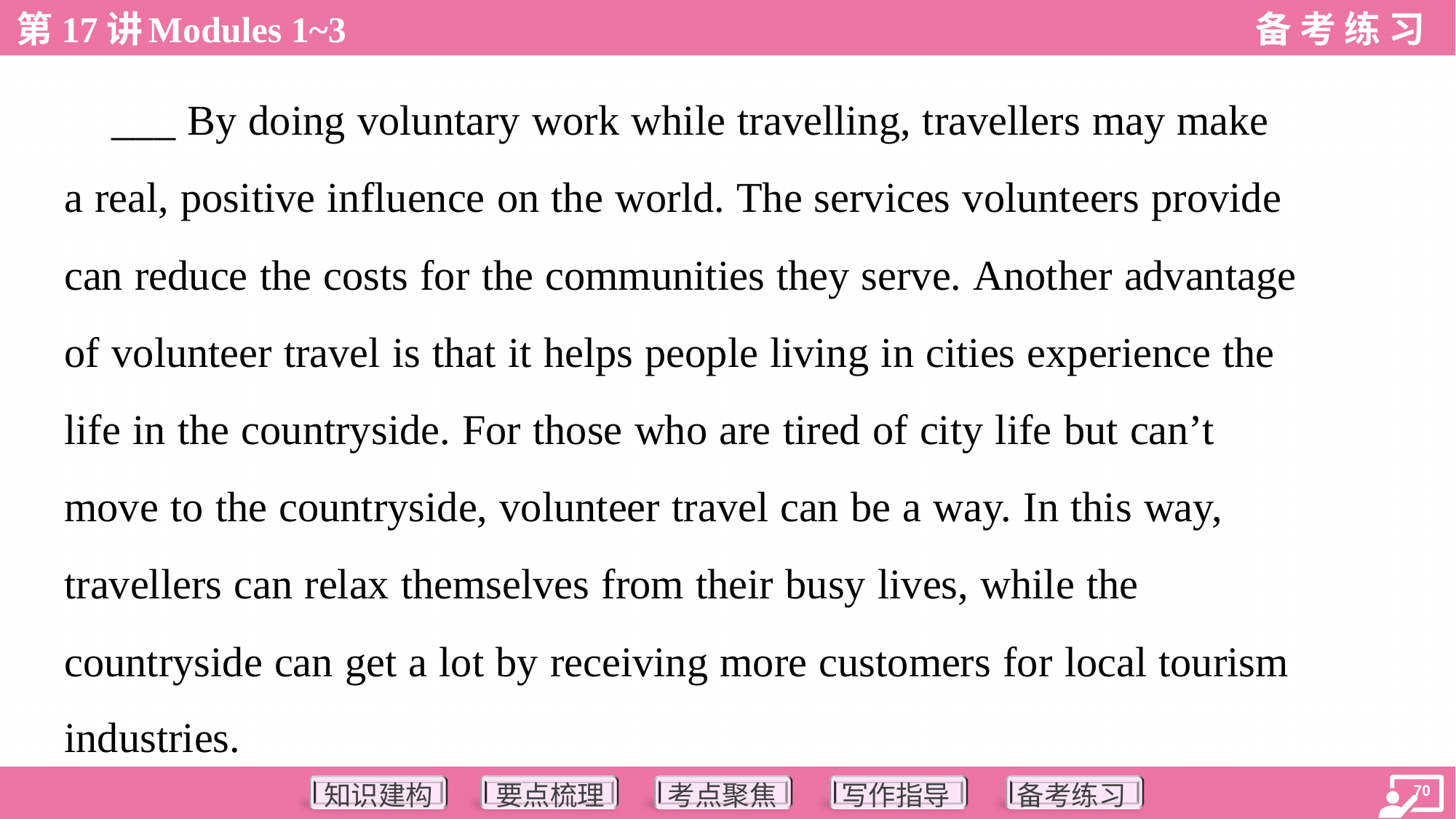

___ By doing voluntary work while travelling, travellers may make
a real, positive influence on the world. The services volunteers provide
can reduce the costs for the communities they serve. Another advantage
of volunteer travel is that it helps people living in cities experience the
life in the countryside. For those who are tired of city life but can’t
move to the countryside, volunteer travel can be a way. In this way,
travellers can relax themselves from their busy lives, while the
countryside can get a lot by receiving more customers for local tourism
industries.